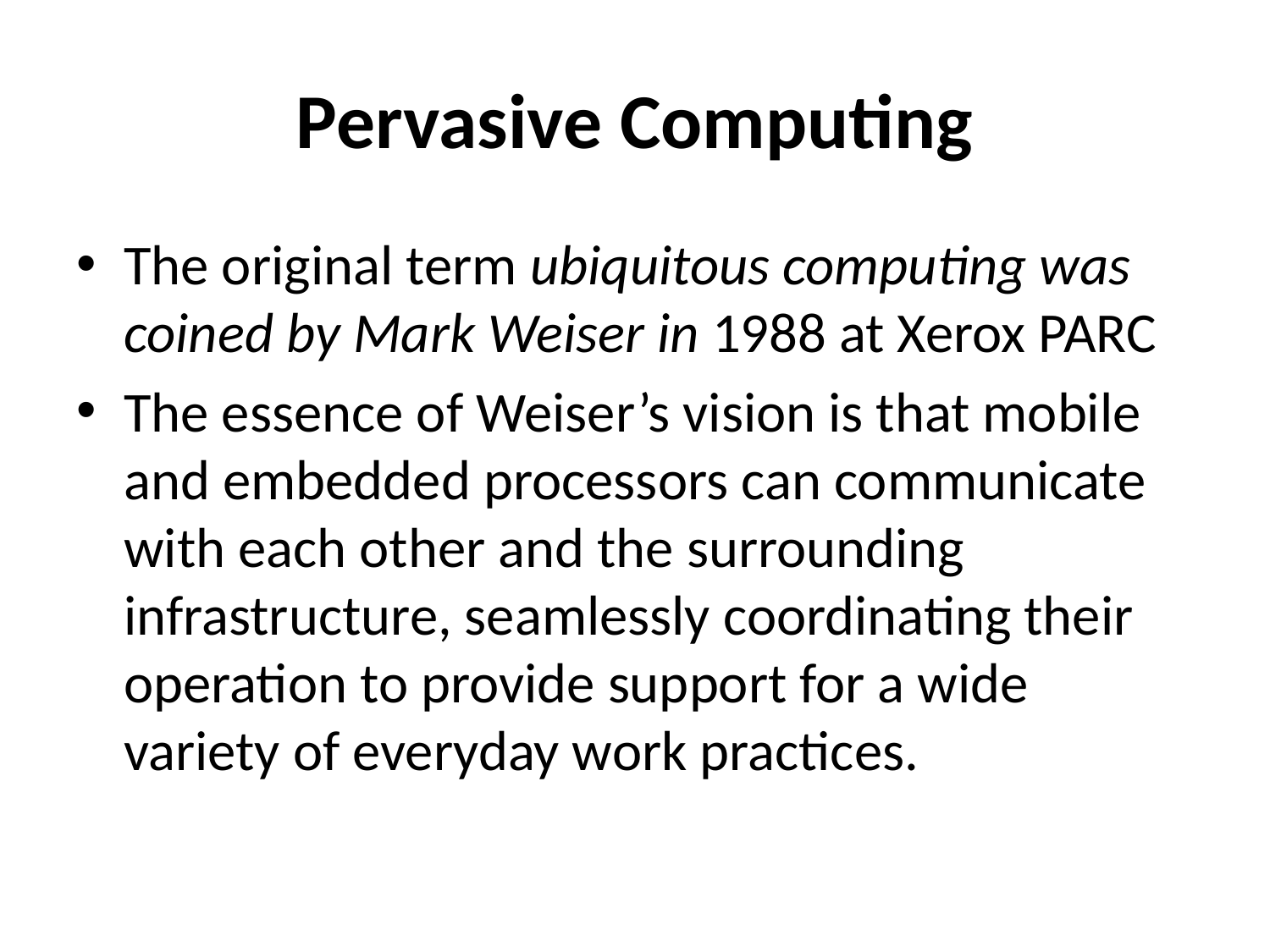

# Pervasive Computing
The original term ubiquitous computing was coined by Mark Weiser in 1988 at Xerox PARC
The essence of Weiser’s vision is that mobile and embedded processors can communicate with each other and the surrounding infrastructure, seamlessly coordinating their operation to provide support for a wide variety of everyday work practices.